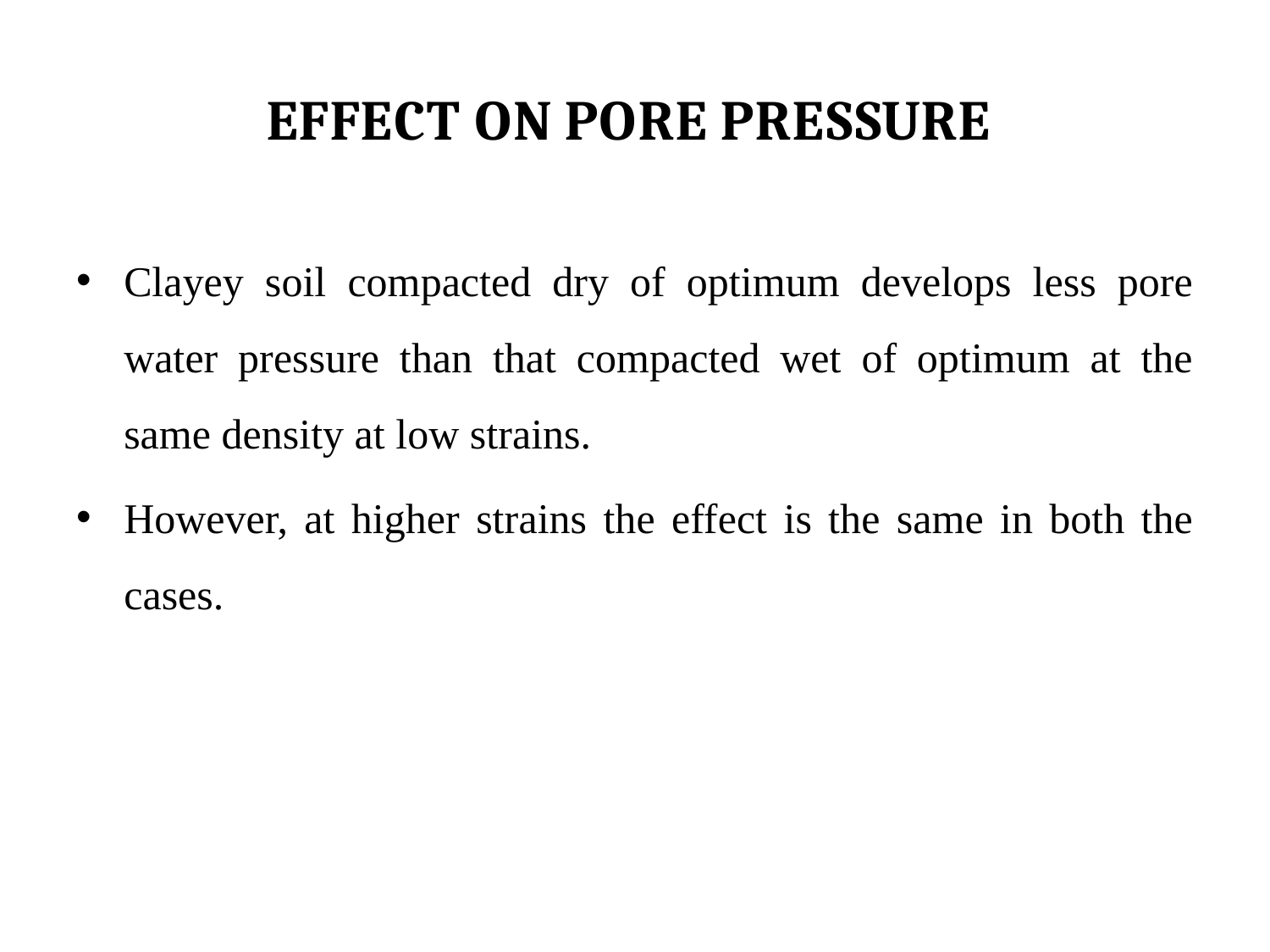

# EFFECT ON PORE PRESSURE
Clayey soil compacted dry of optimum develops less pore water pressure than that compacted wet of optimum at the same density at low strains.
However, at higher strains the effect is the same in both the cases.